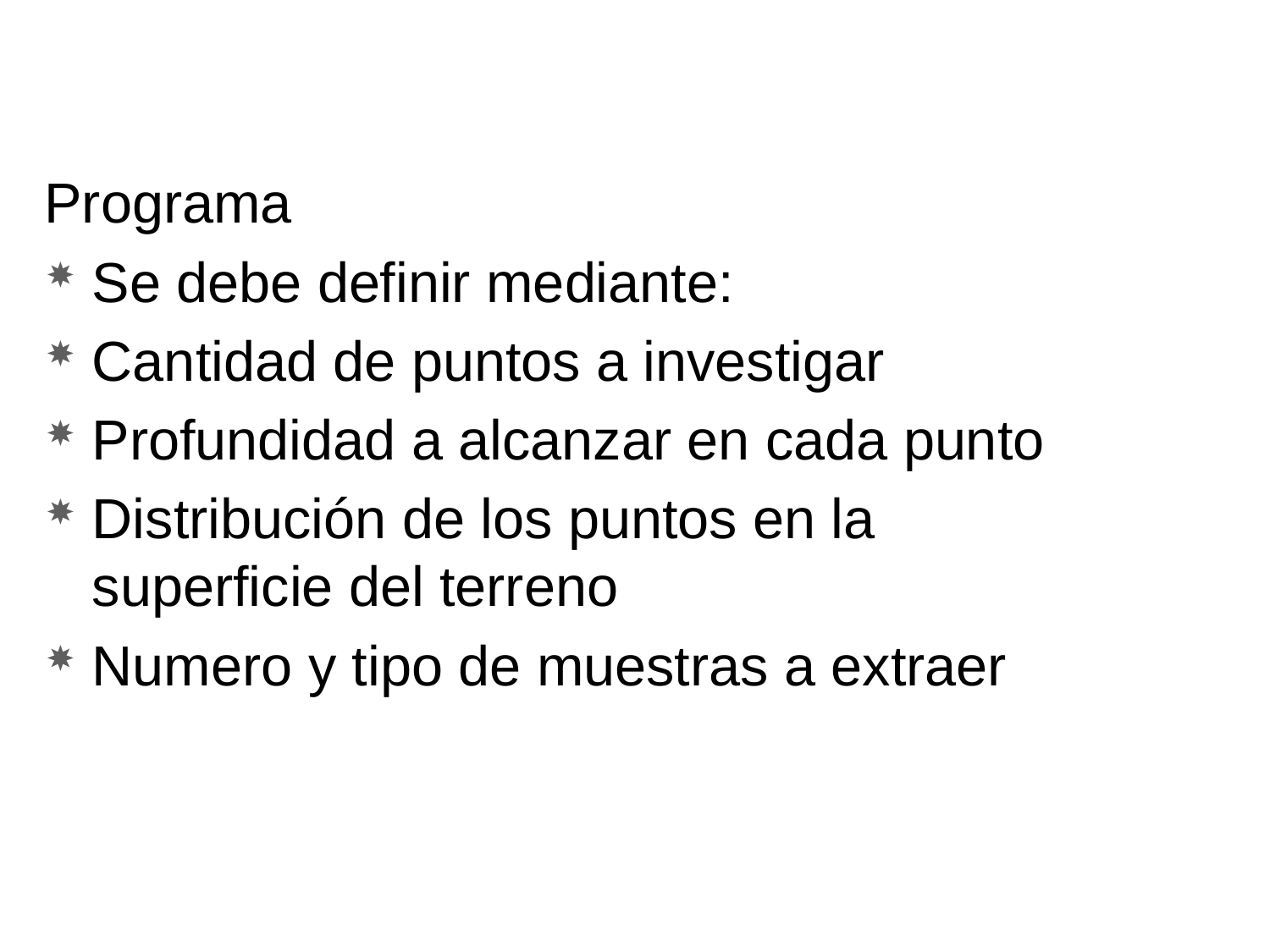

Programa
Se debe definir mediante:
Cantidad de puntos a investigar
Profundidad a alcanzar en cada punto
Distribución de los puntos en la superficie del terreno
Numero y tipo de muestras a extraer